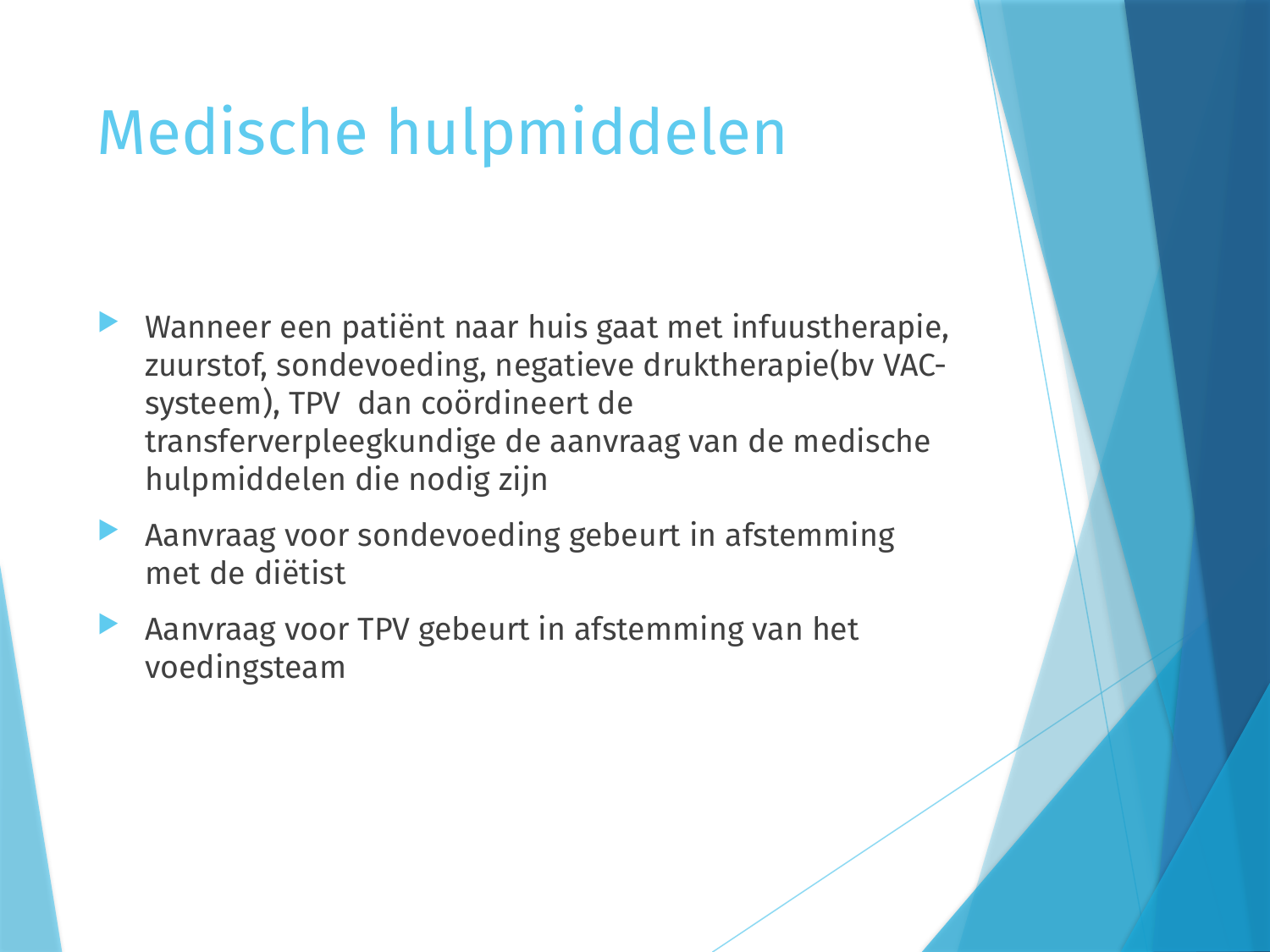

# Medische hulpmiddelen
Wanneer een patiënt naar huis gaat met infuustherapie, zuurstof, sondevoeding, negatieve druktherapie(bv VAC-systeem), TPV  dan coördineert de transferverpleegkundige de aanvraag van de medische hulpmiddelen die nodig zijn
Aanvraag voor sondevoeding gebeurt in afstemming met de diëtist
Aanvraag voor TPV gebeurt in afstemming van het voedingsteam